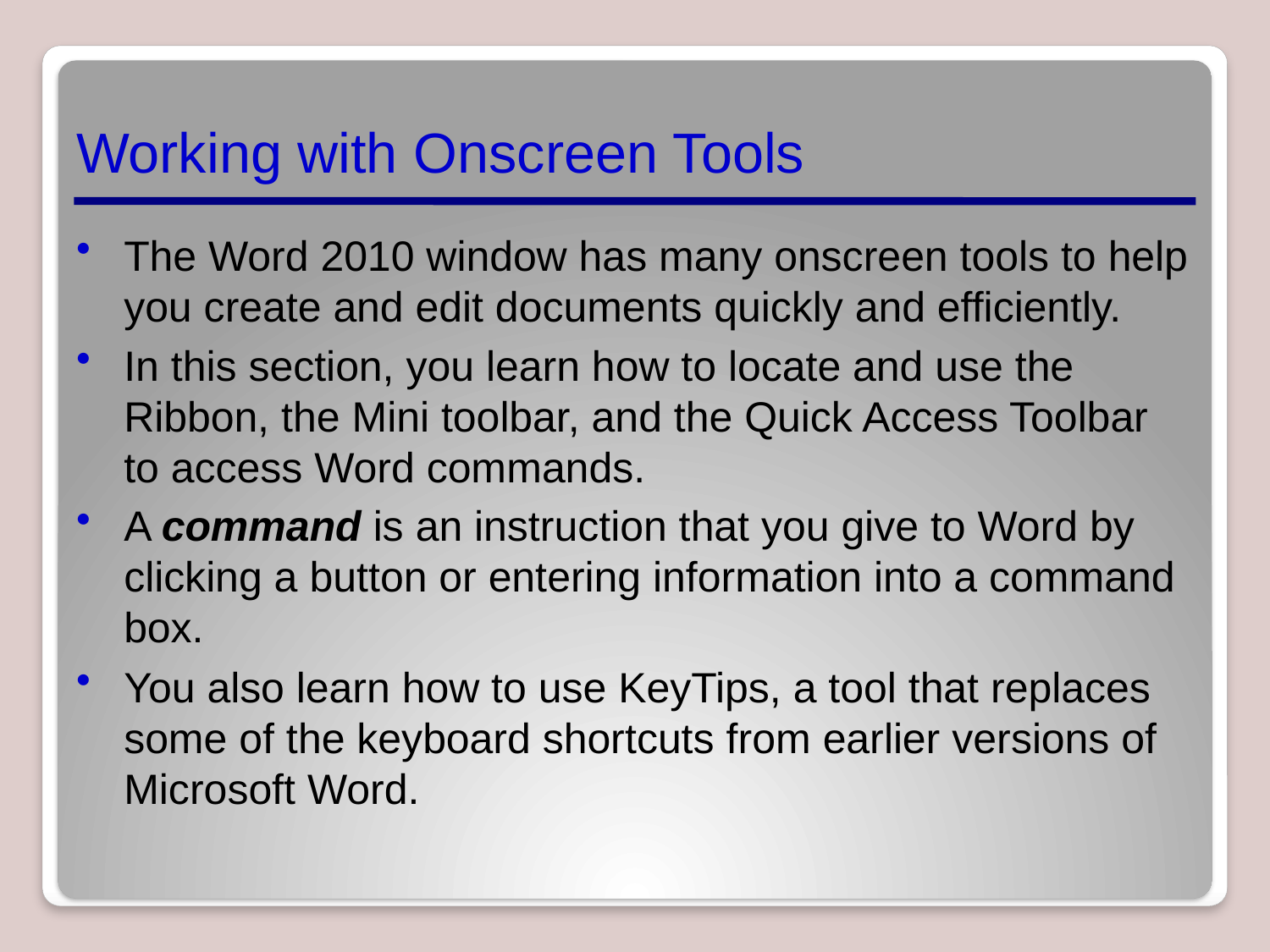

# Working with Onscreen Tools
The Word 2010 window has many onscreen tools to help you create and edit documents quickly and efficiently.
In this section, you learn how to locate and use the Ribbon, the Mini toolbar, and the Quick Access Toolbar to access Word commands.
A command is an instruction that you give to Word by clicking a button or entering information into a command box.
You also learn how to use KeyTips, a tool that replaces some of the keyboard shortcuts from earlier versions of Microsoft Word.